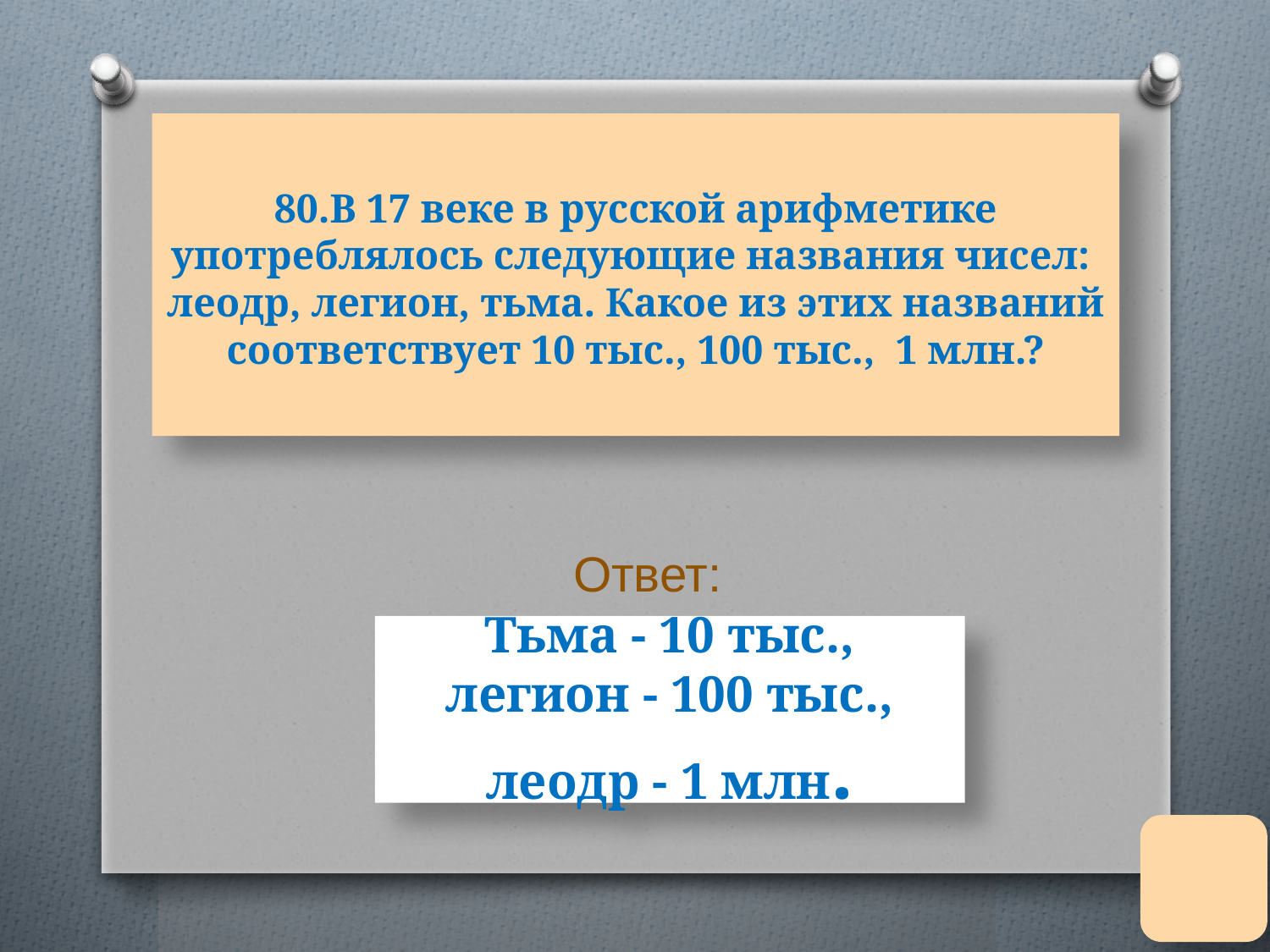

# 80.В 17 веке в русской арифметике употреблялось следующие названия чисел:  леодр, легион, тьма. Какое из этих названий соответствует 10 тыс., 100 тыс.,  1 млн.?
Ответ:
Тьма - 10 тыс., легион - 100 тыс., леодр - 1 млн.